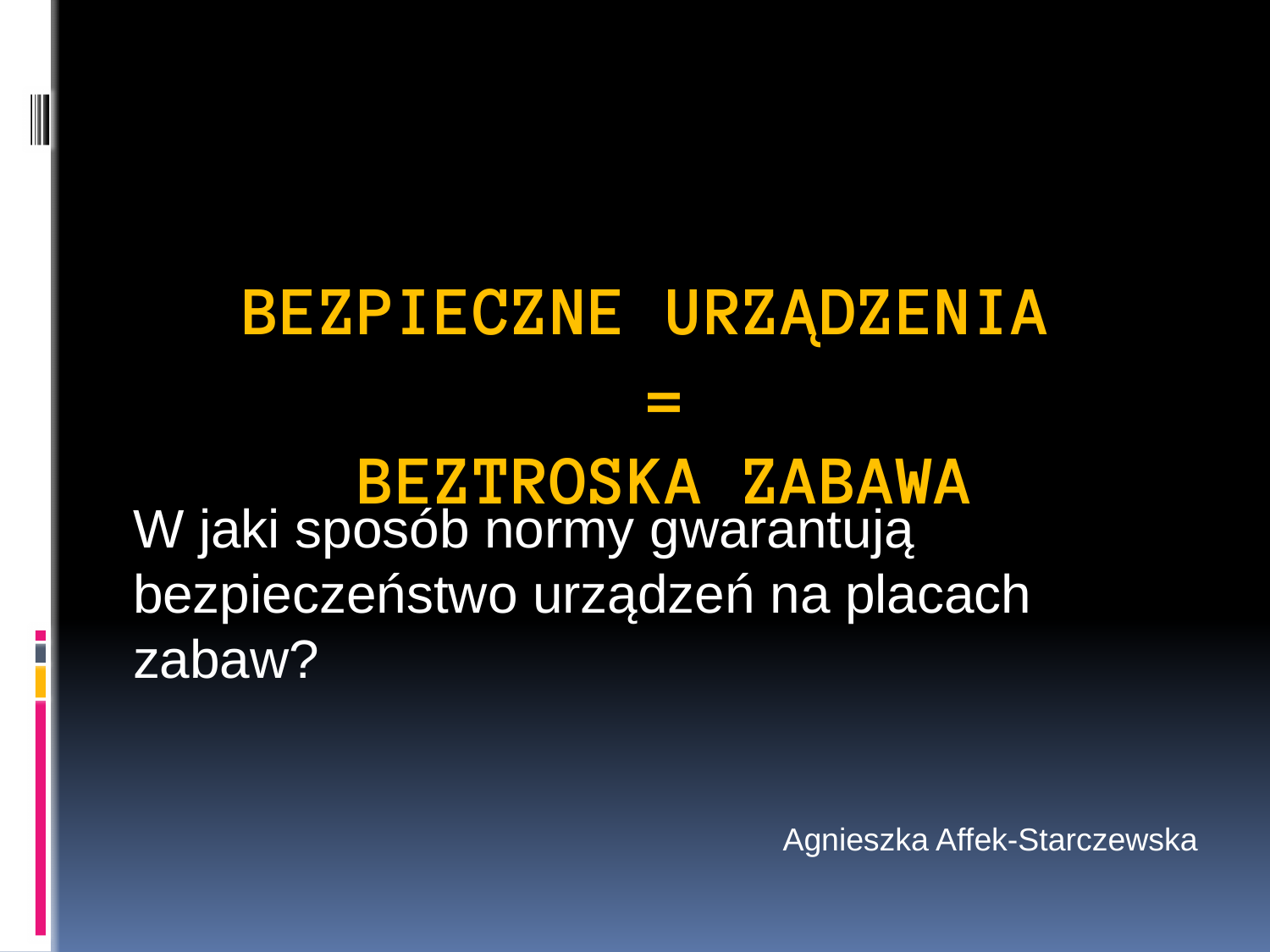

# Bezpieczne urządzenia = Beztroska zabawa
W jaki sposób normy gwarantują bezpieczeństwo urządzeń na placach zabaw?
Agnieszka Affek-Starczewska